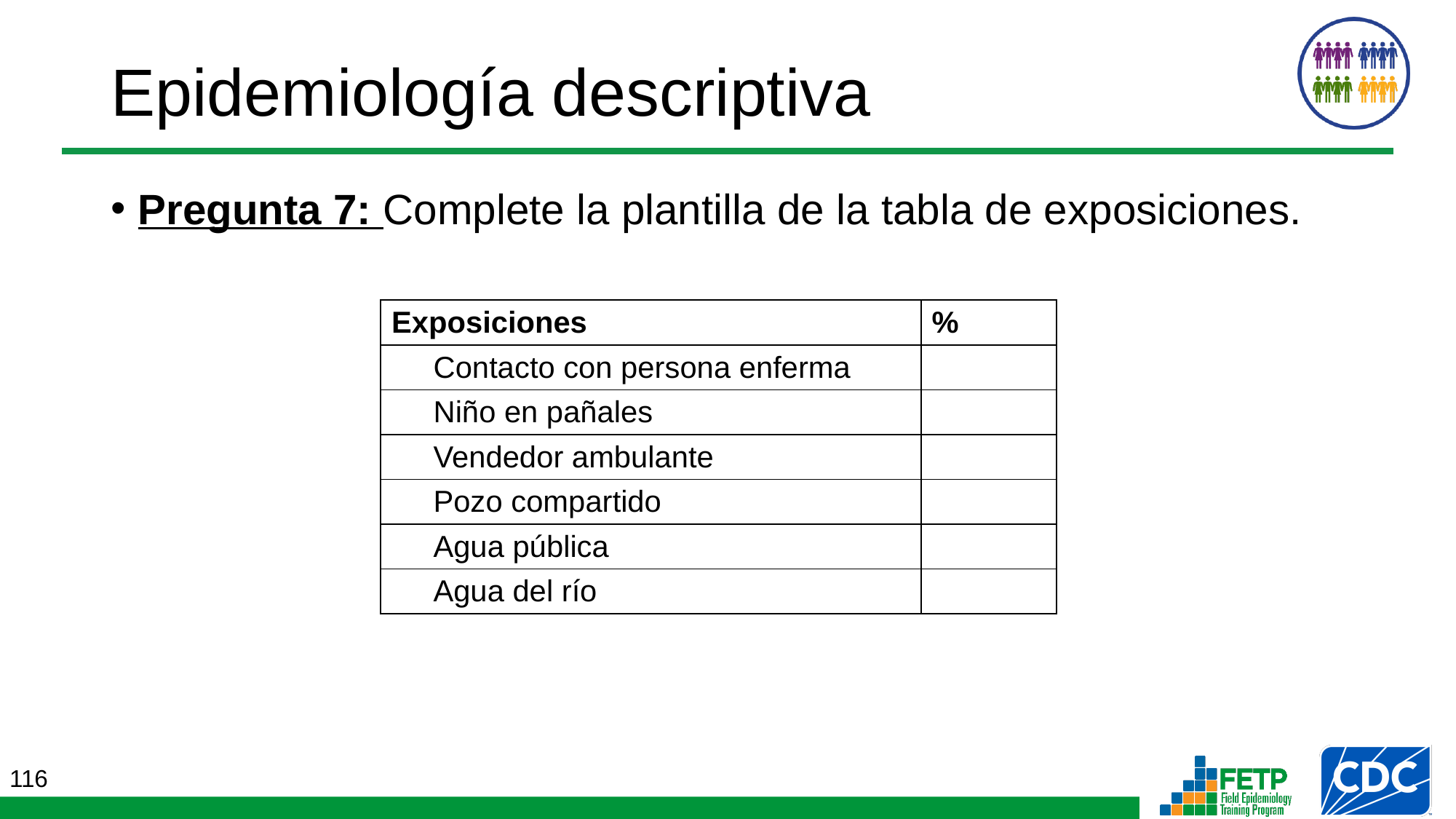

Epidemiología descriptiva
Pregunta 7: Complete la plantilla de la tabla de exposiciones.
| Exposiciones | % |
| --- | --- |
| Contacto con persona enferma |  |
| Niño en pañales |  |
| Vendedor ambulante |  |
| Pozo compartido |  |
| Agua pública |  |
| Agua del río |  |